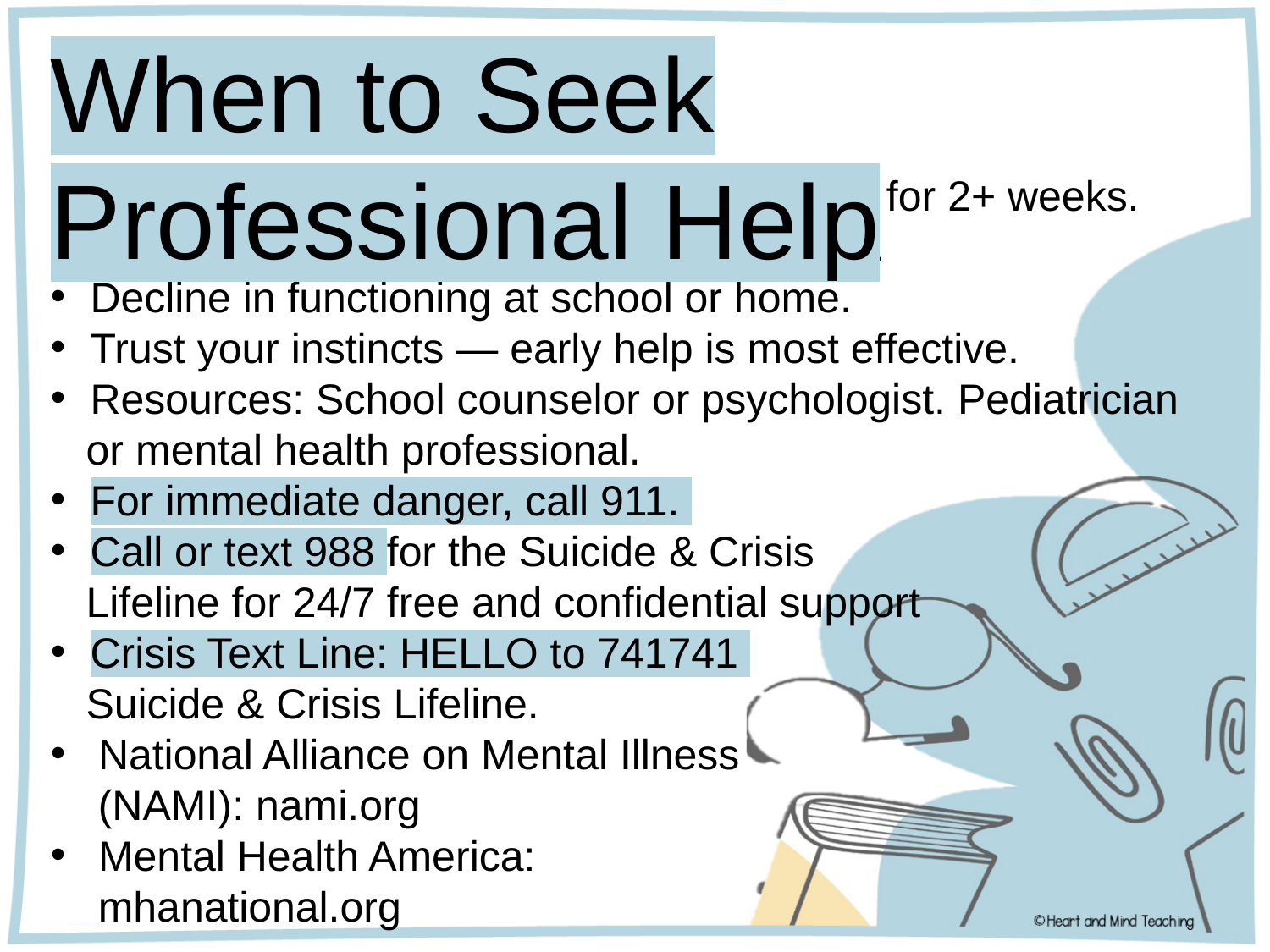

When to Seek Professional Help
Persistent sadness, anxiety, or withdrawal for 2+ weeks.
Self-harm, talk of death, or substance use.
Decline in functioning at school or home.
Trust your instincts — early help is most effective.
Resources: School counselor or psychologist. Pediatrician
   or mental health professional.
For immediate danger, call 911.
Call or text 988 for the Suicide & Crisis
   Lifeline for 24/7 free and confidential support
Crisis Text Line: HELLO to 741741
   Suicide & Crisis Lifeline.
National Alliance on Mental Illness
    (NAMI): nami.org
Mental Health America:
    mhanational.org